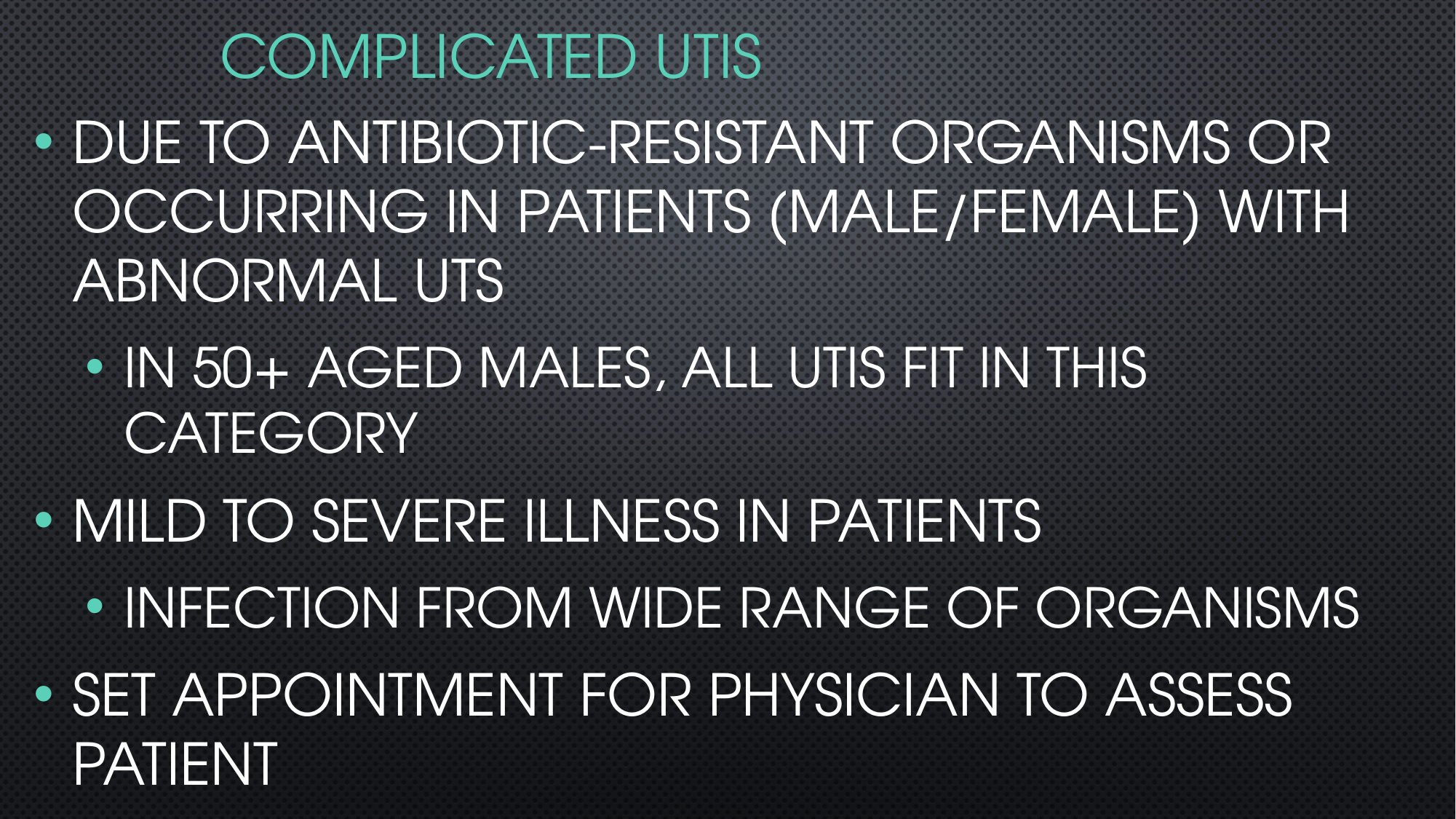

# Complicated UTIs
Due to antibiotic-resistant organisms or occurring in patients (male/female) with abnormal Uts
In 50+ aged males, all UTIs fit in this category
Mild to severe illness in patients
Infection from wide range of organisms
Set appointment for physician to assess patient